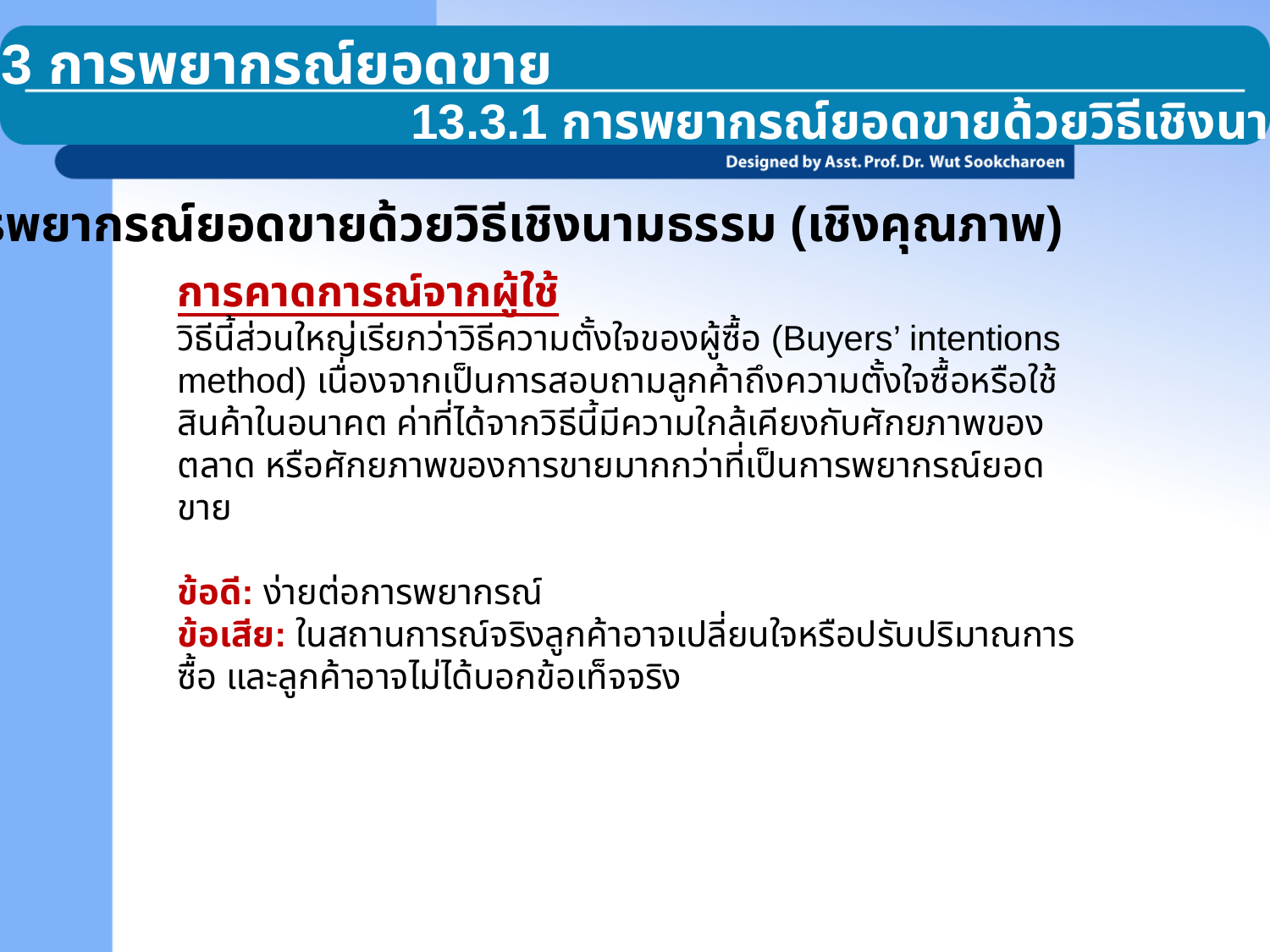

13.3 การพยากรณ์ยอดขาย
13.3.1 การพยากรณ์ยอดขายด้วยวิธีเชิงนามธรรม
การพยากรณ์ยอดขายด้วยวิธีเชิงนามธรรม (เชิงคุณภาพ)
การคาดการณ์จากผู้ใช้
วิธีนี้ส่วนใหญ่เรียกว่าวิธีความตั้งใจของผู้ซื้อ (Buyers’ intentions method) เนื่องจากเป็นการสอบถามลูกค้าถึงความตั้งใจซื้อหรือใช้สินค้าในอนาคต ค่าที่ได้จากวิธีนี้มีความใกล้เคียงกับศักยภาพของตลาด หรือศักยภาพของการขายมากกว่าที่เป็นการพยากรณ์ยอดขาย

ข้อดี: ง่ายต่อการพยากรณ์
ข้อเสีย: ในสถานการณ์จริงลูกค้าอาจเปลี่ยนใจหรือปรับปริมาณการซื้อ และลูกค้าอาจไม่ได้บอกข้อเท็จจริง